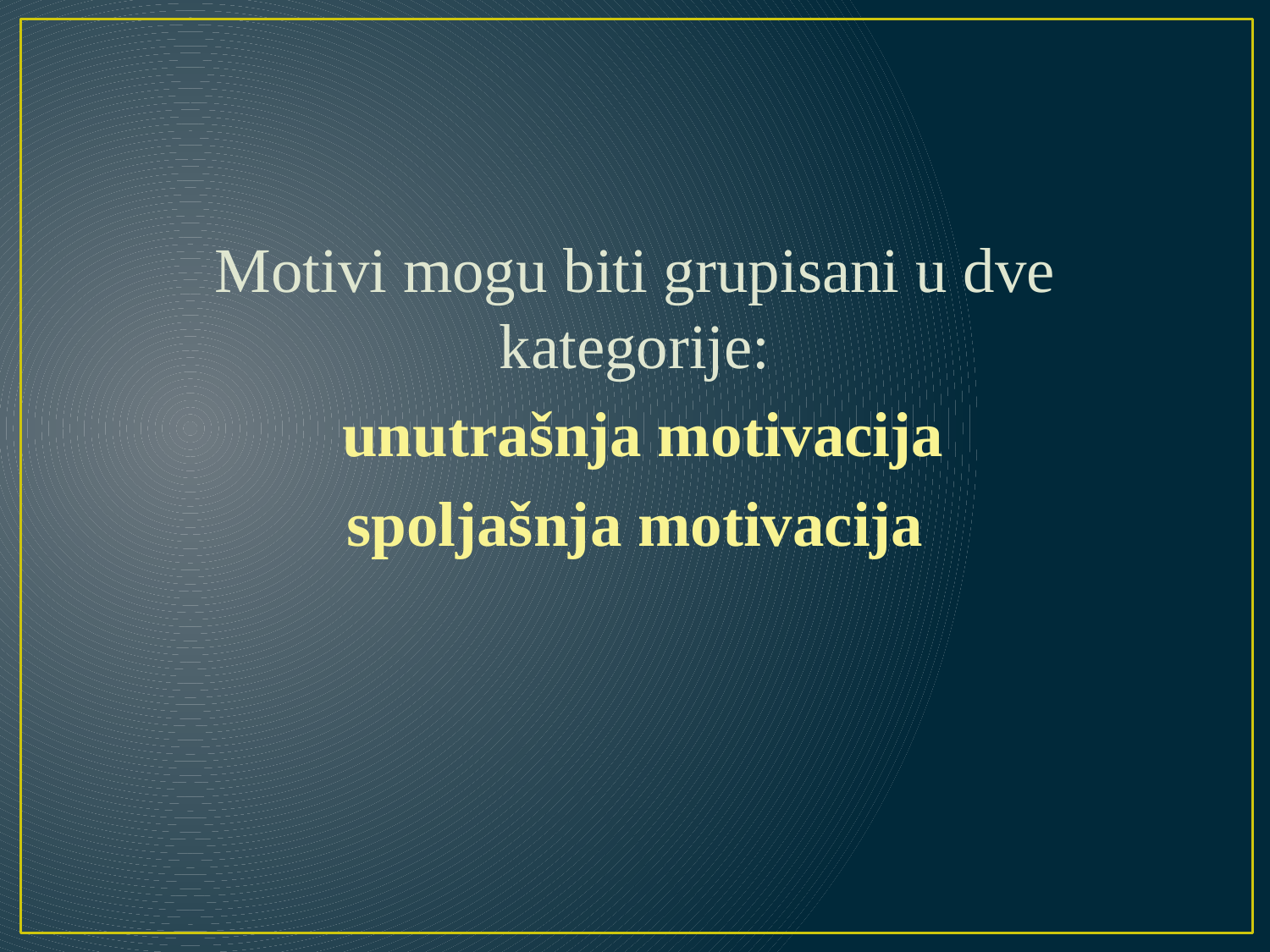

Motivi mogu biti grupisani u dve kategorije:
 unutrašnja motivacija
spoljašnja motivacija